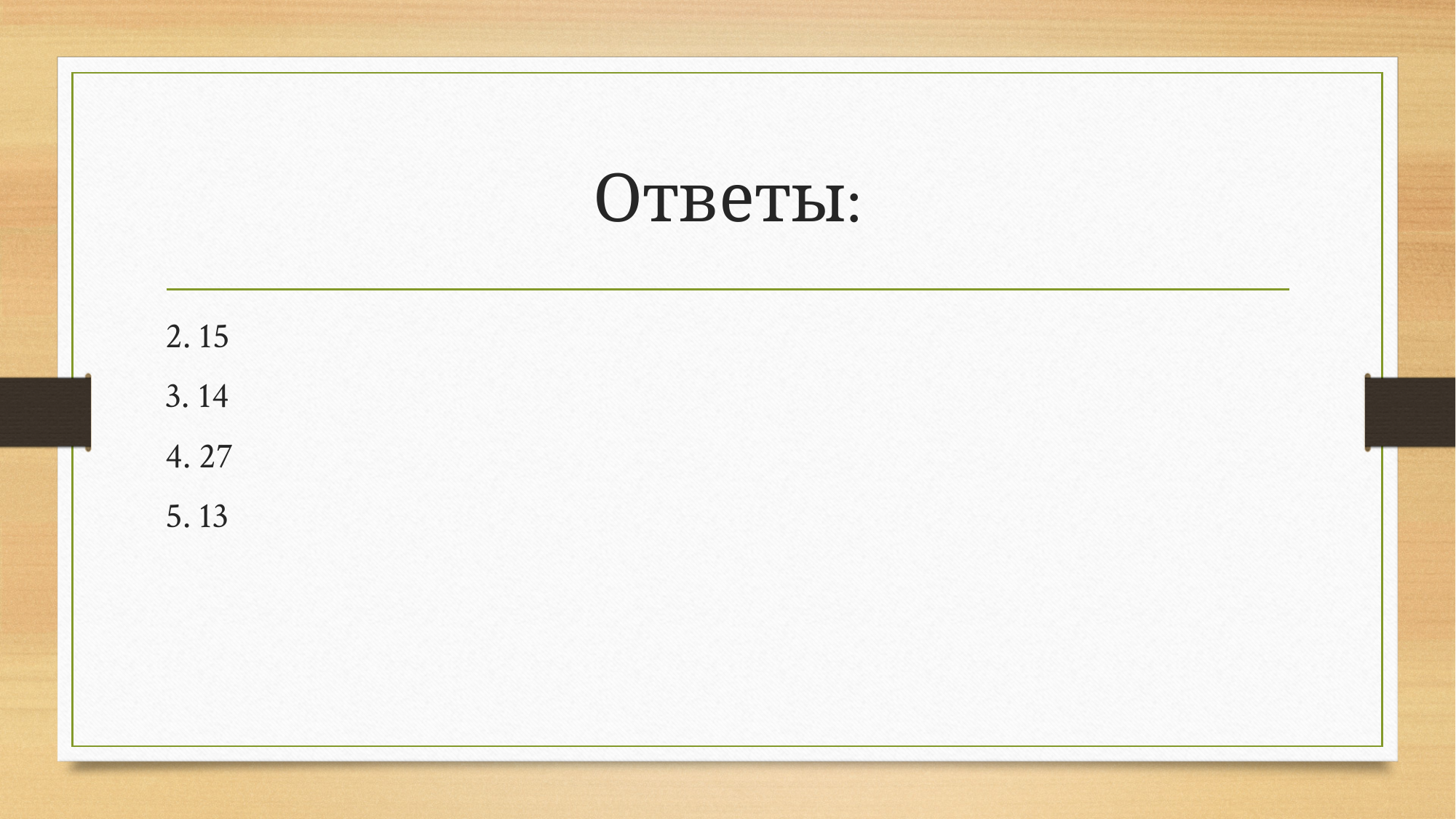

# Ответы:
2. 15
3. 14
4. 27
5. 13